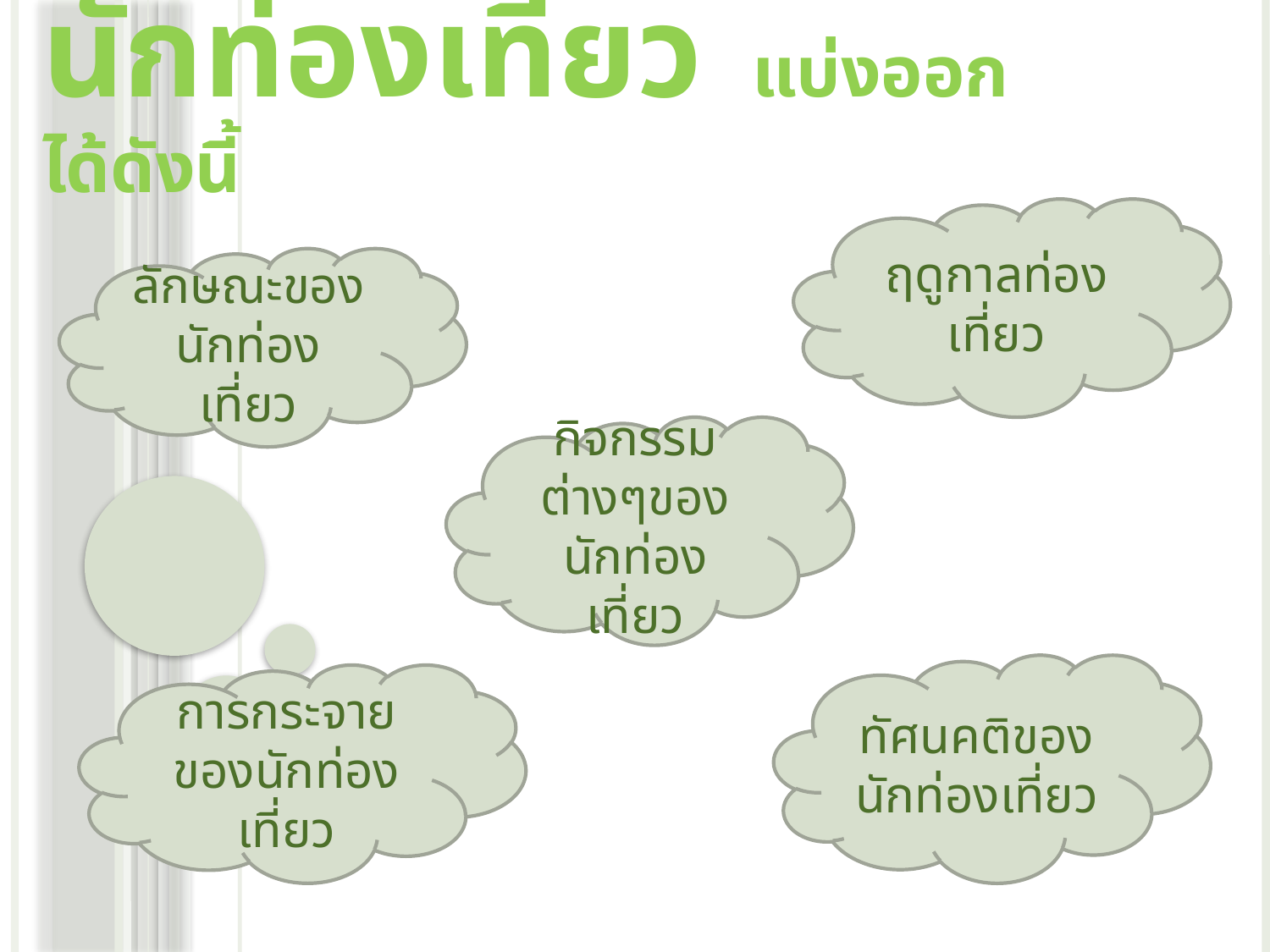

# นักท่องเที่ยว  แบ่งออกได้ดังนี้
ฤดูกาลท่องเที่ยว
ลักษณะของนักท่องเที่ยว
กิจกรรมต่างๆของนักท่องเที่ยว
ทัศนคติของนักท่องเที่ยว
การกระจายของนักท่องเที่ยว